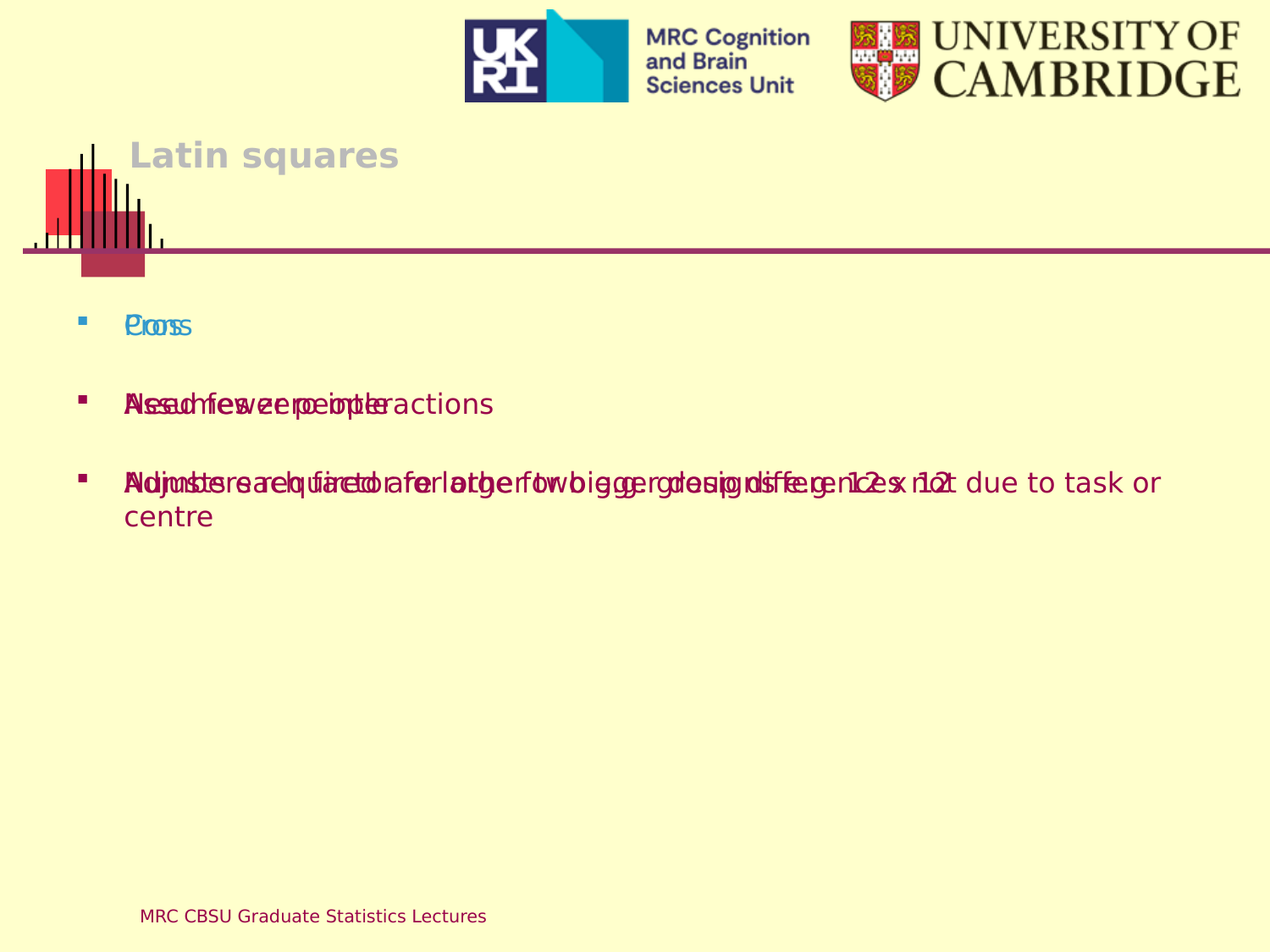

# Latin squares

Pros

Need fewer people

Adjusts each factor for other two e.g. group differences not due to task or centre

Cons

Assumes zero interactions

Numbers required are large for bigger designs e.g. 12 x 12
MRC CBSU Graduate Statistics Lectures